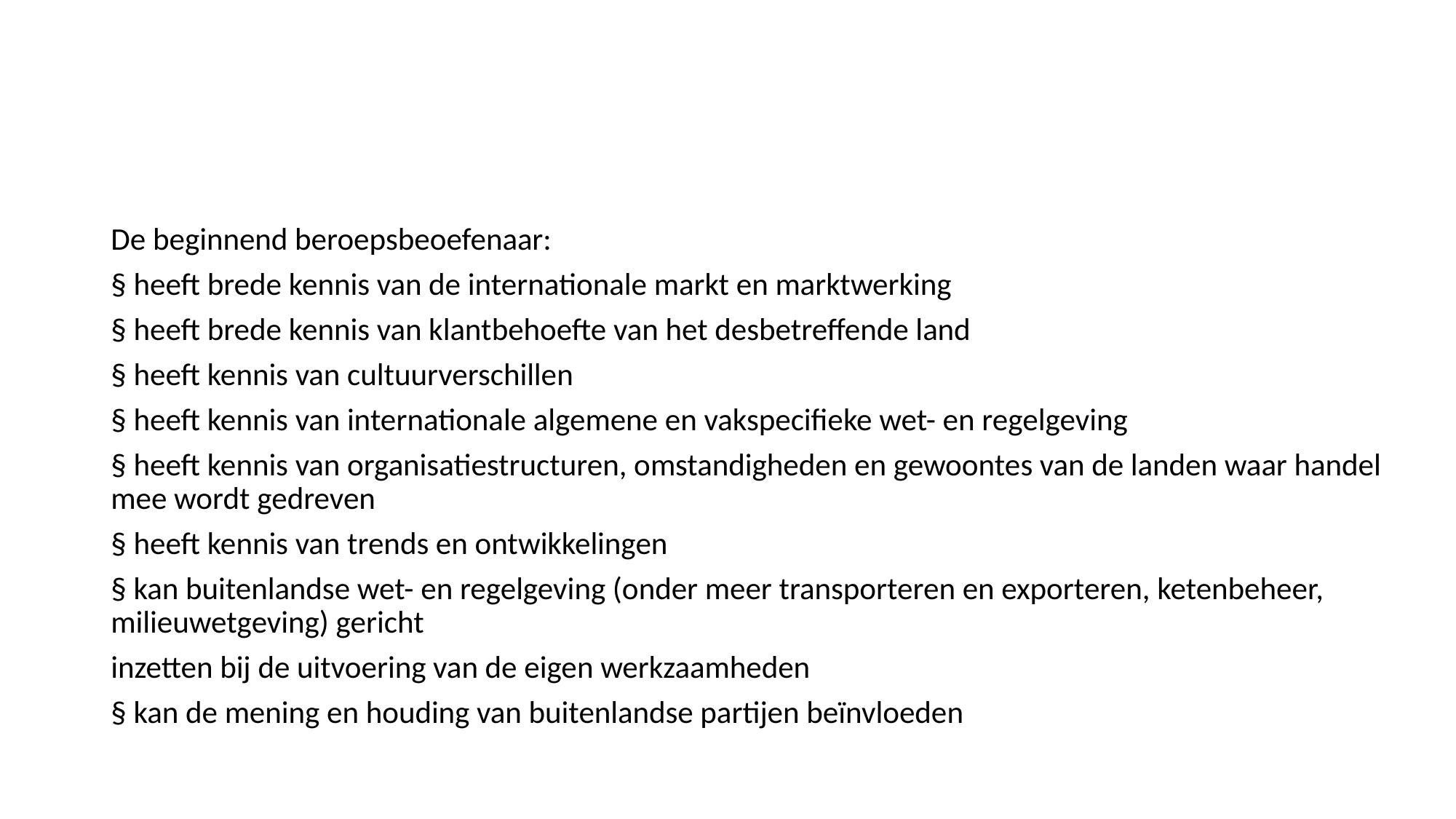

#
De beginnend beroepsbeoefenaar:
§ heeft brede kennis van de internationale markt en marktwerking
§ heeft brede kennis van klantbehoefte van het desbetreffende land
§ heeft kennis van cultuurverschillen
§ heeft kennis van internationale algemene en vakspecifieke wet- en regelgeving
§ heeft kennis van organisatiestructuren, omstandigheden en gewoontes van de landen waar handel mee wordt gedreven
§ heeft kennis van trends en ontwikkelingen
§ kan buitenlandse wet- en regelgeving (onder meer transporteren en exporteren, ketenbeheer, milieuwetgeving) gericht
inzetten bij de uitvoering van de eigen werkzaamheden
§ kan de mening en houding van buitenlandse partijen beïnvloeden